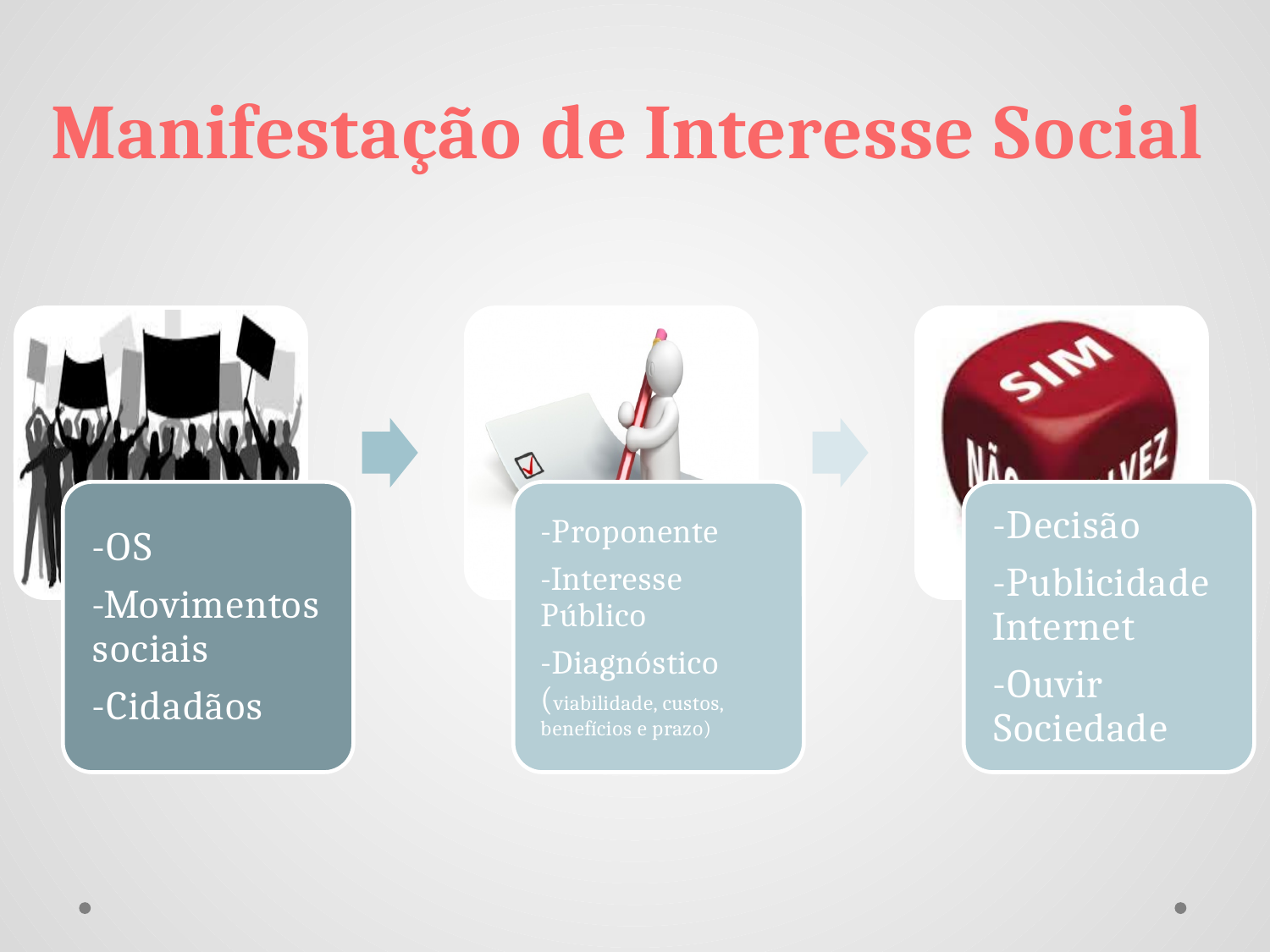

Manifestação de Interesse Social
-OS
-Movimentos sociais
-Cidadãos

-Proponente
-Interesse Público
-Diagnóstico (viabilidade, custos, benefícios e prazo)

-Decisão
-Publicidade Internet
-Ouvir Sociedade